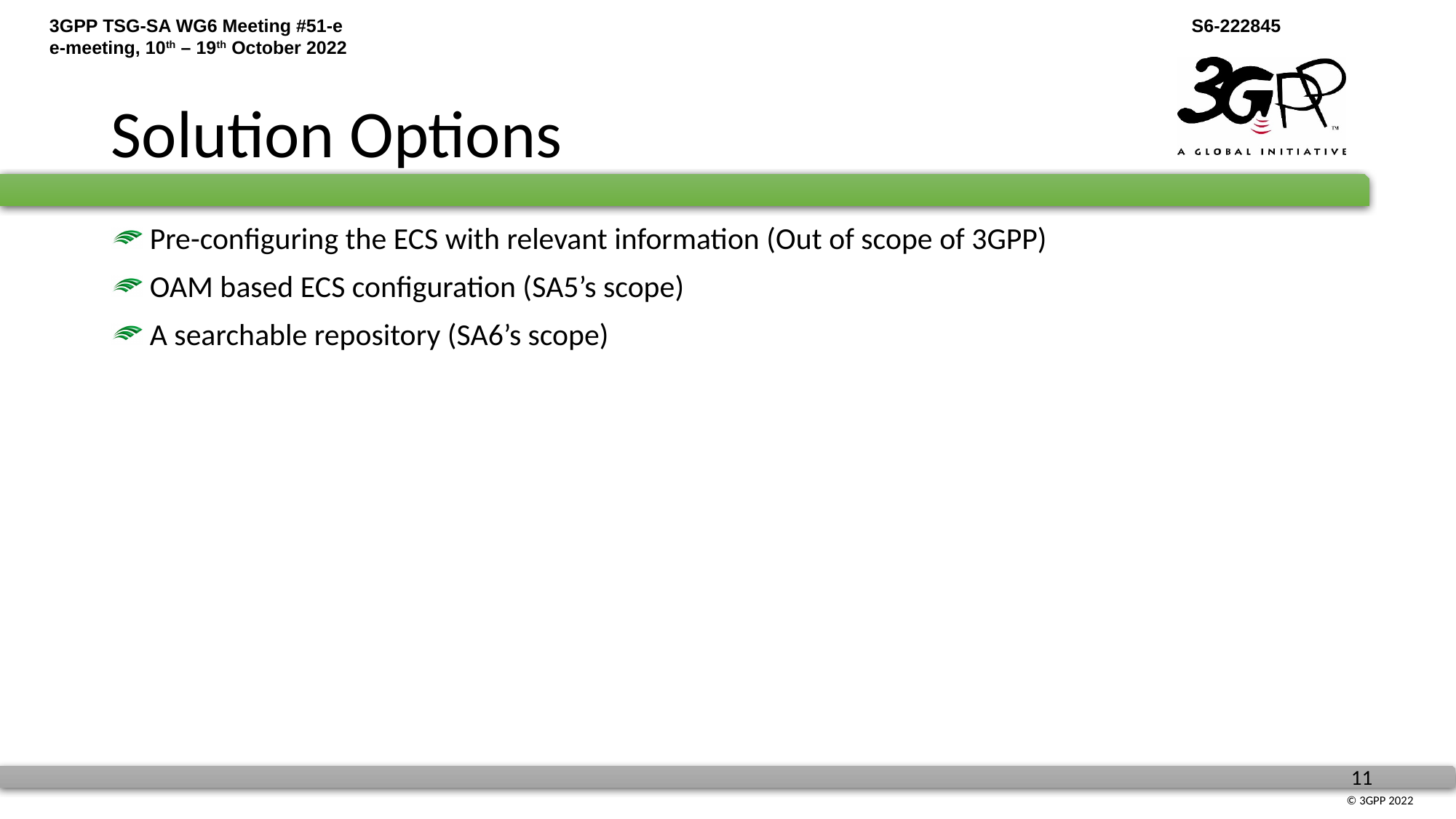

# Solution Options
 Pre-configuring the ECS with relevant information (Out of scope of 3GPP)
 OAM based ECS configuration (SA5’s scope)
 A searchable repository (SA6’s scope)